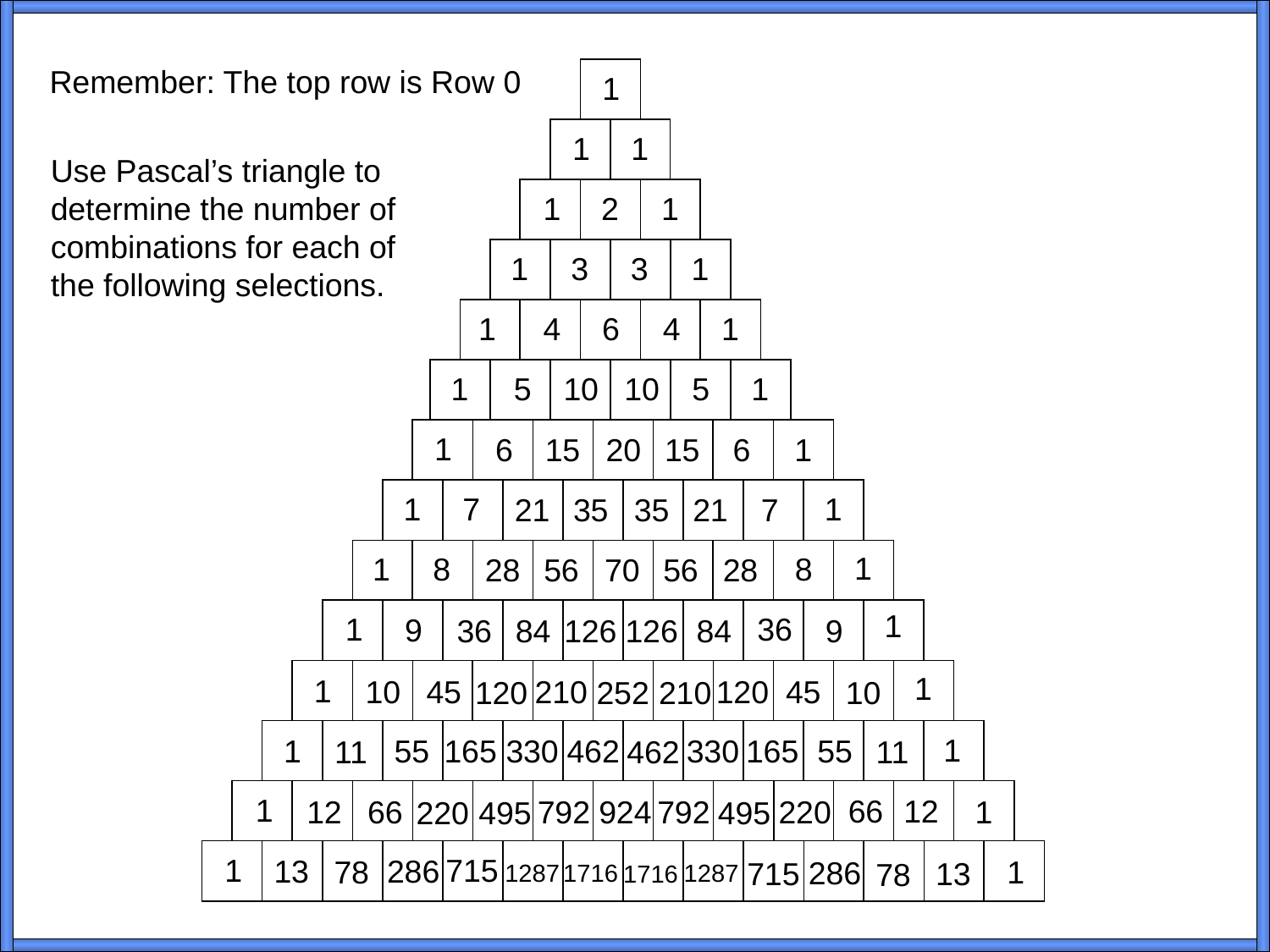

Remember: The top row is Row 0

1
1
1
1
2
1
1
1
3
3
1
4
6
4
1
1
5
10
10
5
1
1
6
15
20
15
6
1
1
7
1
21
35
35
21
7
1
1
8
8
28
56
70
56
28
1
1
36
9
36
84
9
84
126
126
1
1
10
120
45
45
210
210
10
120
252
1
1
330
165
55
462
330
55
165
11
462
11
1
66
12
220
12
792
66
792
924
1
495
495
220
1
715
286
13
1
78
286
13
715
78
1287
1716
1287
1716
Use Pascal’s triangle to determine the number of combinations for each of the following selections.